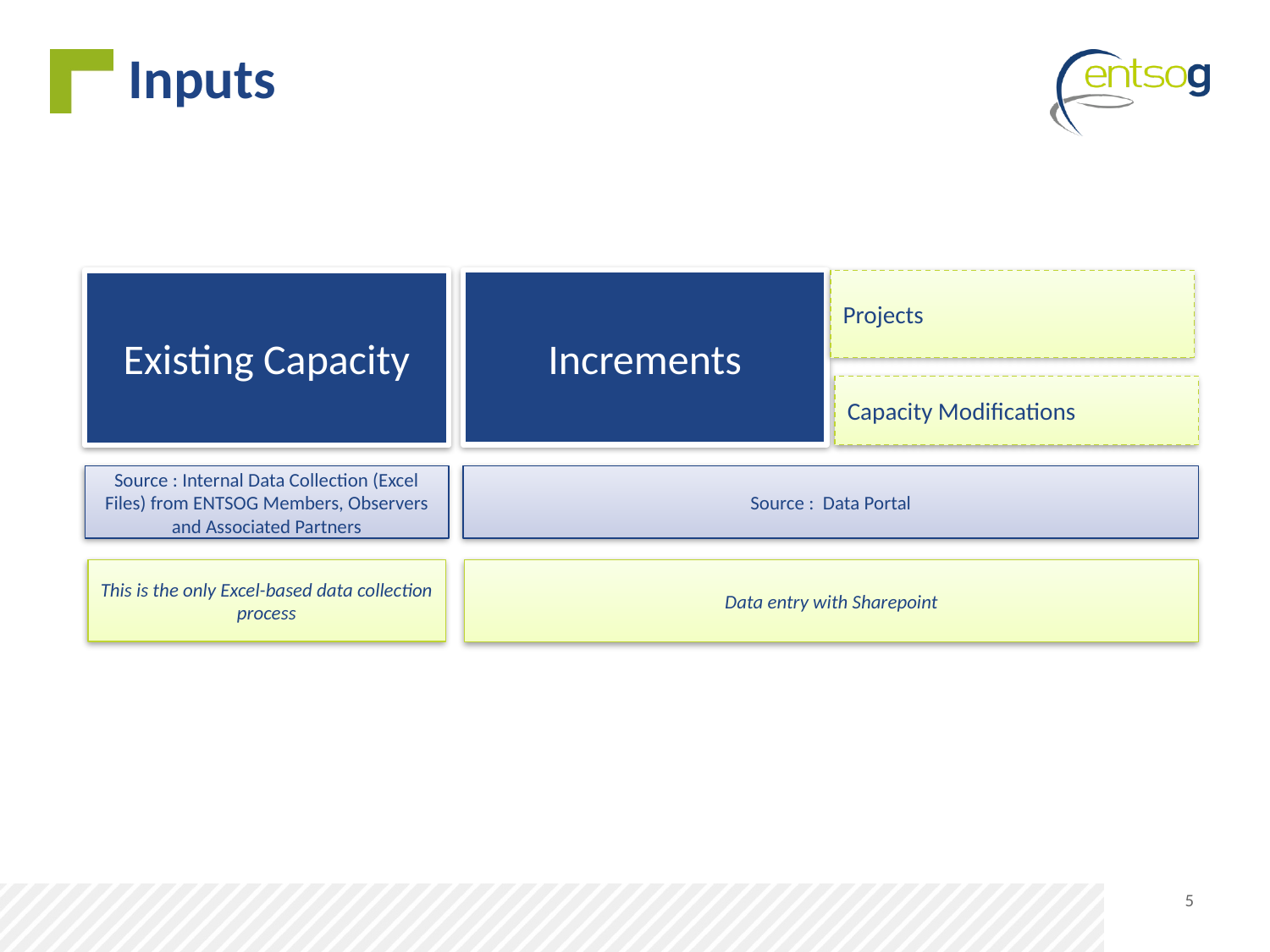

# Inputs
Increments
Existing Capacity
Projects
Capacity Modifications
Source : Internal Data Collection (Excel Files) from ENTSOG Members, Observers and Associated Partners
Source :  Data Portal
This is the only Excel-based data collection process
Data entry with Sharepoint
5